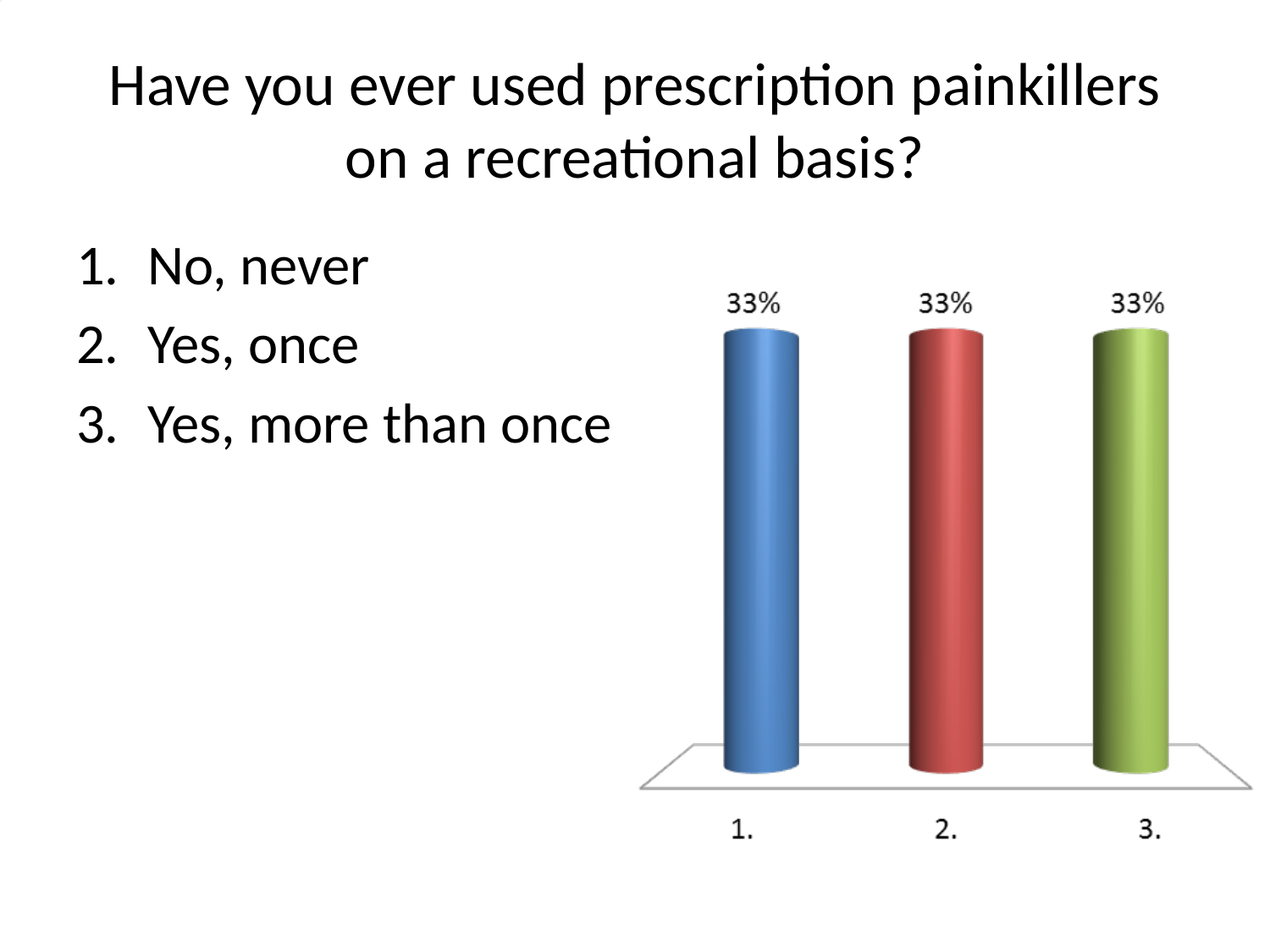

# Have you ever used prescription painkillers on a recreational basis?
No, never
Yes, once
Yes, more than once